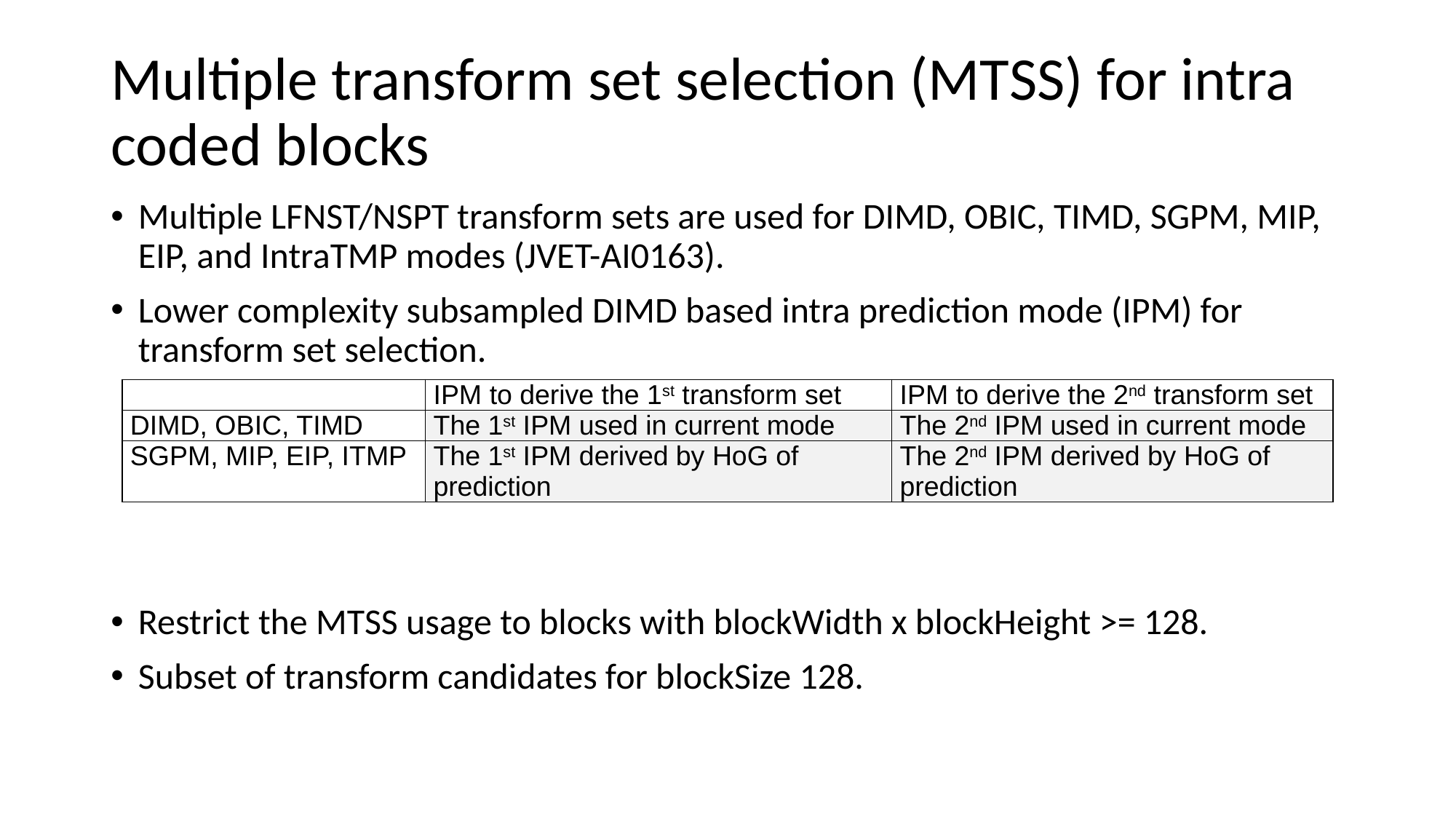

# Multiple transform set selection (MTSS) for intra coded blocks
Multiple LFNST/NSPT transform sets are used for DIMD, OBIC, TIMD, SGPM, MIP, EIP, and IntraTMP modes (JVET-AI0163).
Lower complexity subsampled DIMD based intra prediction mode (IPM) for transform set selection.

Restrict the MTSS usage to blocks with blockWidth x blockHeight >= 128.
Subset of transform candidates for blockSize 128.

|  | IPM to derive the 1st transform set | IPM to derive the 2nd transform set |
| --- | --- | --- |
| DIMD, OBIC, TIMD | The 1st IPM used in current mode | The 2nd IPM used in current mode |
| SGPM, MIP, EIP, ITMP | The 1st IPM derived by HoG of prediction | The 2nd IPM derived by HoG of prediction |